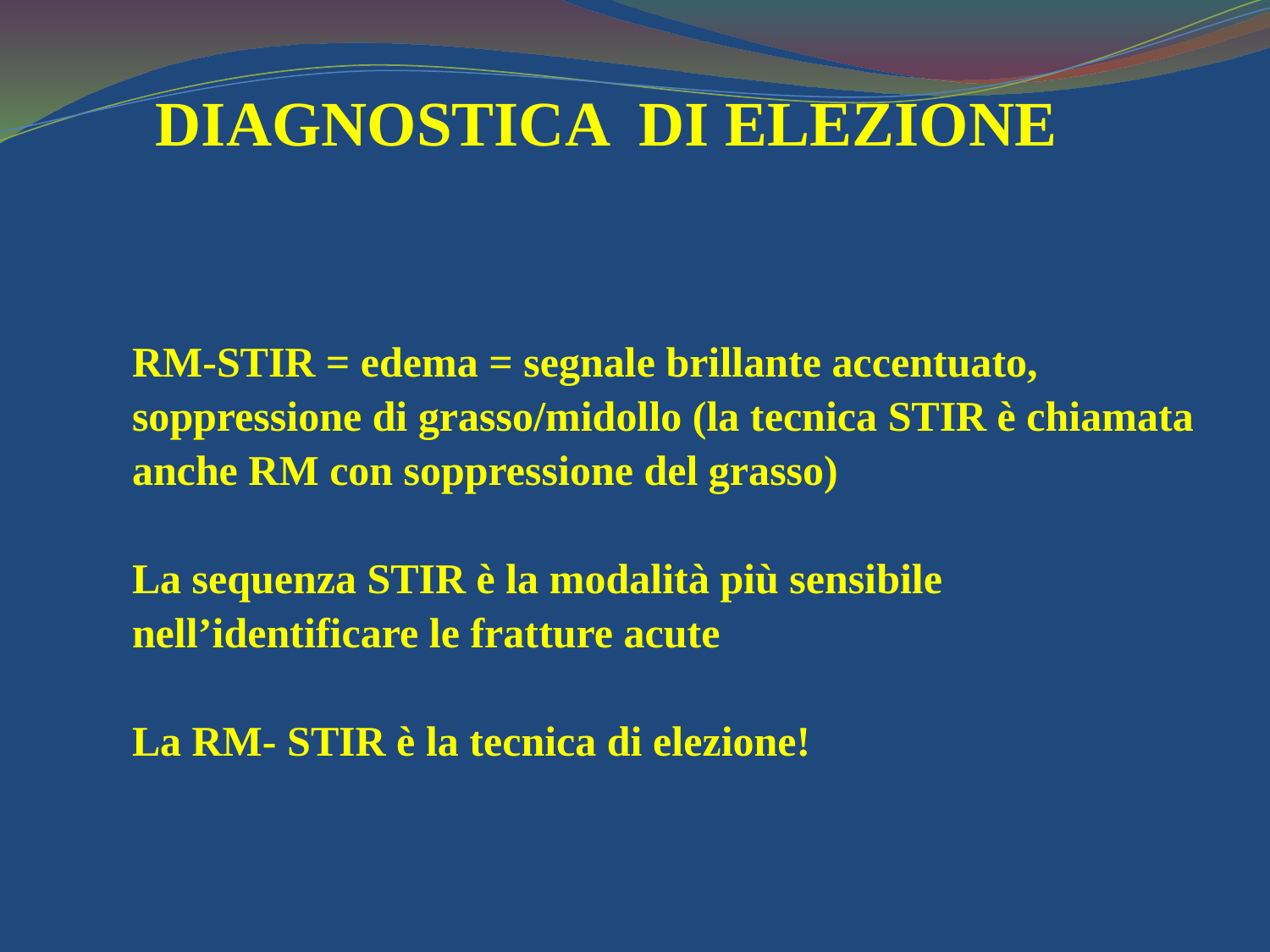

# DIAGNOSTICA  DI ELEZIONE

RM-STIR = edema = segnale brillante accentuato,
soppressione di grasso/midollo (la tecnica STIR è chiamata
anche RM con soppressione del grasso)

La sequenza STIR è la modalità più sensibile
nell’identificare le fratture acute

La RM- STIR è la tecnica di elezione!